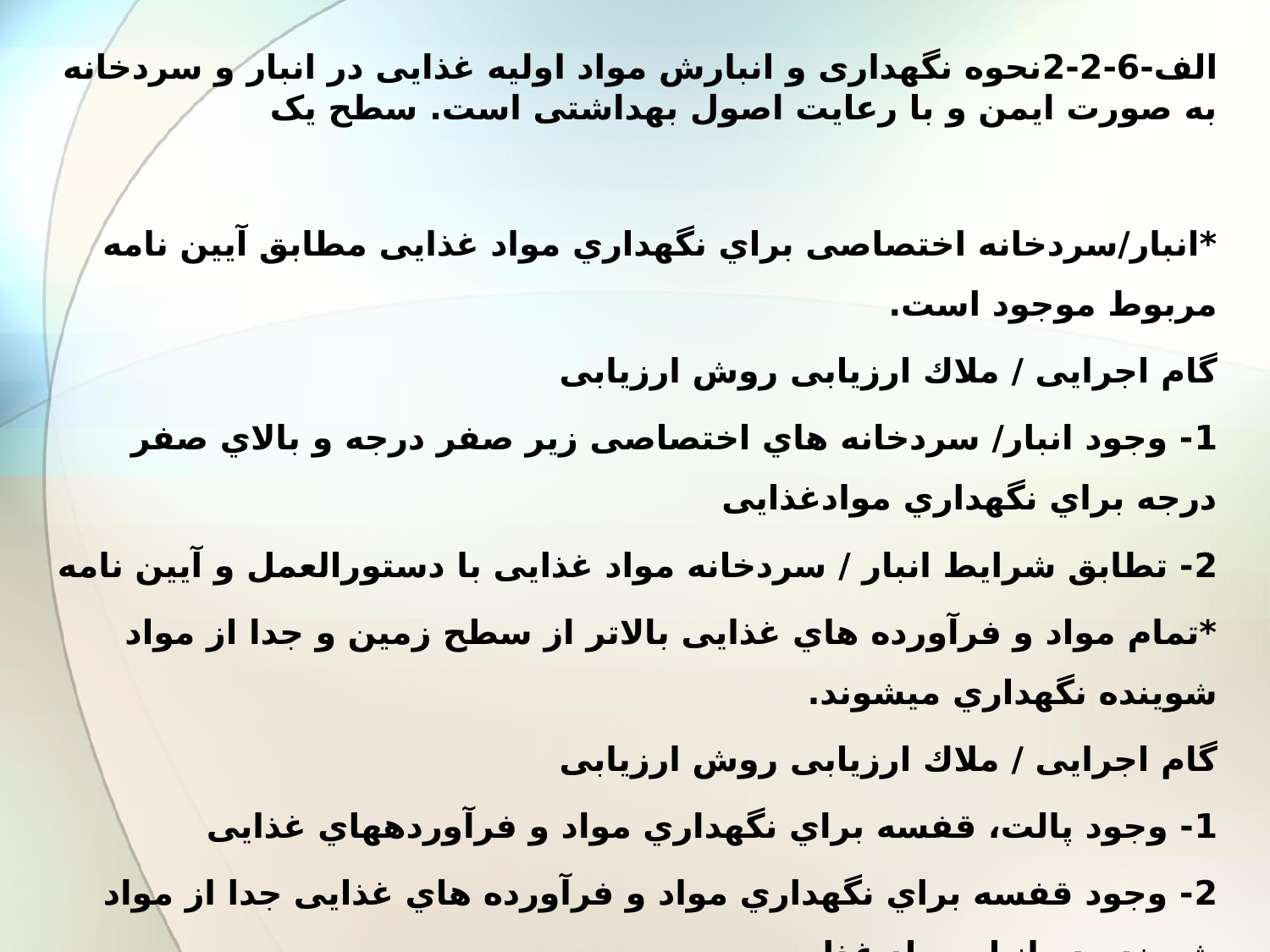

الف-6-2-2	نحوه نگهداری و انبارش مواد اولیه غذایی در انبار و سردخانه به صورت ایمن و با رعایت اصول بهداشتی است. 	سطح یک

*انبار/سردخانه اختصاصی براي نگهداري مواد غذایی مطابق آیین نامه مربوط موجود است.
گام اجرایی / ملاك ارزیابی روش ارزیابی
1- وجود انبار/ سردخانه هاي اختصاصی زیر صفر درجه و بالاي صفر درجه براي نگهداري موادغذایی
2- تطابق شرایط انبار / سردخانه مواد غذایی با دستورالعمل و آیین نامه
*تمام مواد و فرآورده هاي غذایی بالاتر از سطح زمین و جدا از مواد شوینده نگهداري میشوند.
گام اجرایی / ملاك ارزیابی روش ارزیابی
1- وجود پالت، قفسه براي نگهداري مواد و فرآوردههاي غذایی
2- وجود قفسه براي نگهداري مواد و فرآورده هاي غذایی جدا از مواد شوینده در انبار مواد غذایی